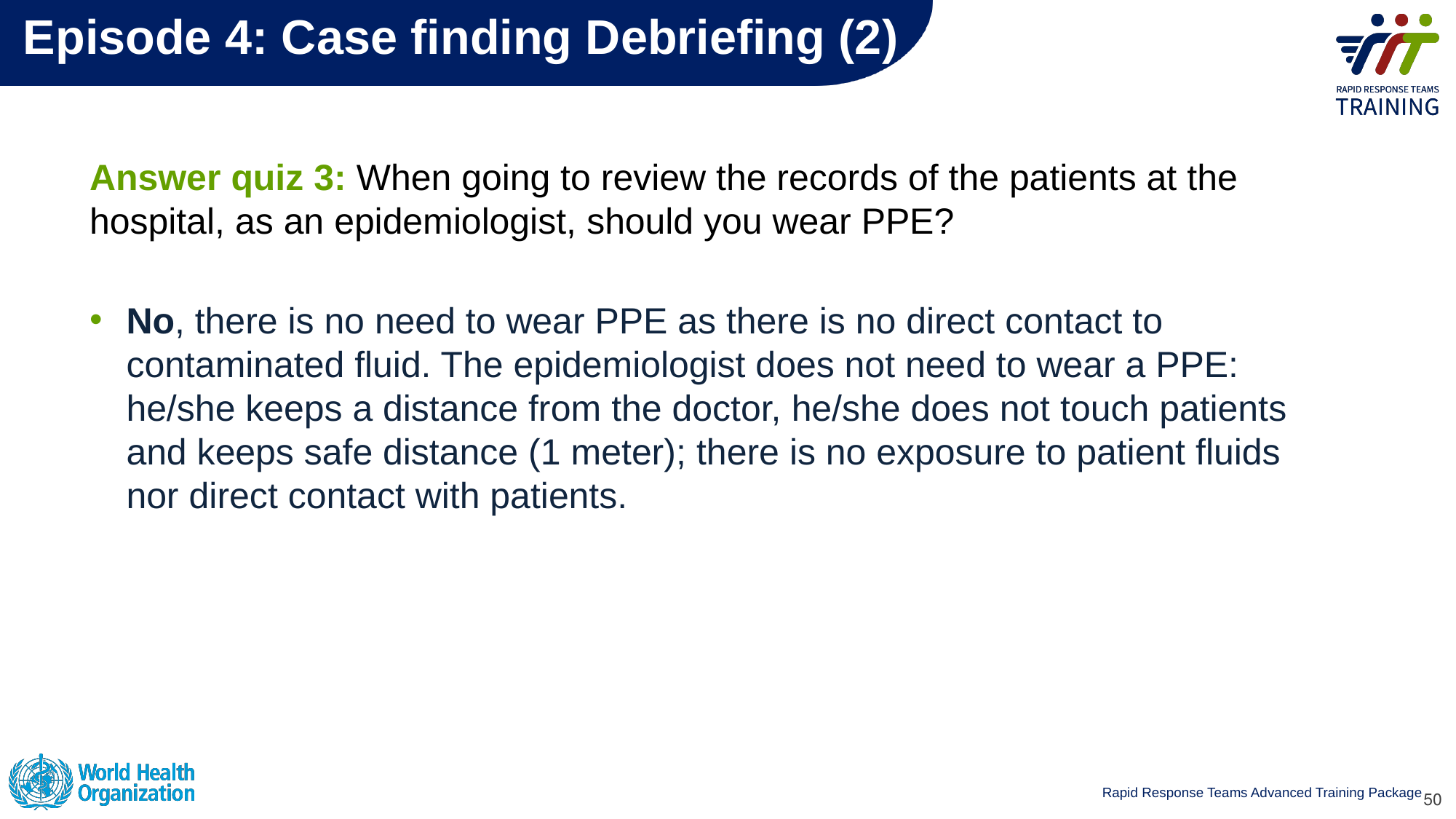

# Episode 4: Case finding Debriefing (2)
Answer quiz 3: When going to review the records of the patients at the hospital, as an epidemiologist, should you wear PPE?

No, there is no need to wear PPE as there is no direct contact to contaminated fluid. The epidemiologist does not need to wear a PPE: he/she keeps a distance from the doctor, he/she does not touch patients and keeps safe distance (1 meter); there is no exposure to patient fluids nor direct contact with patients.